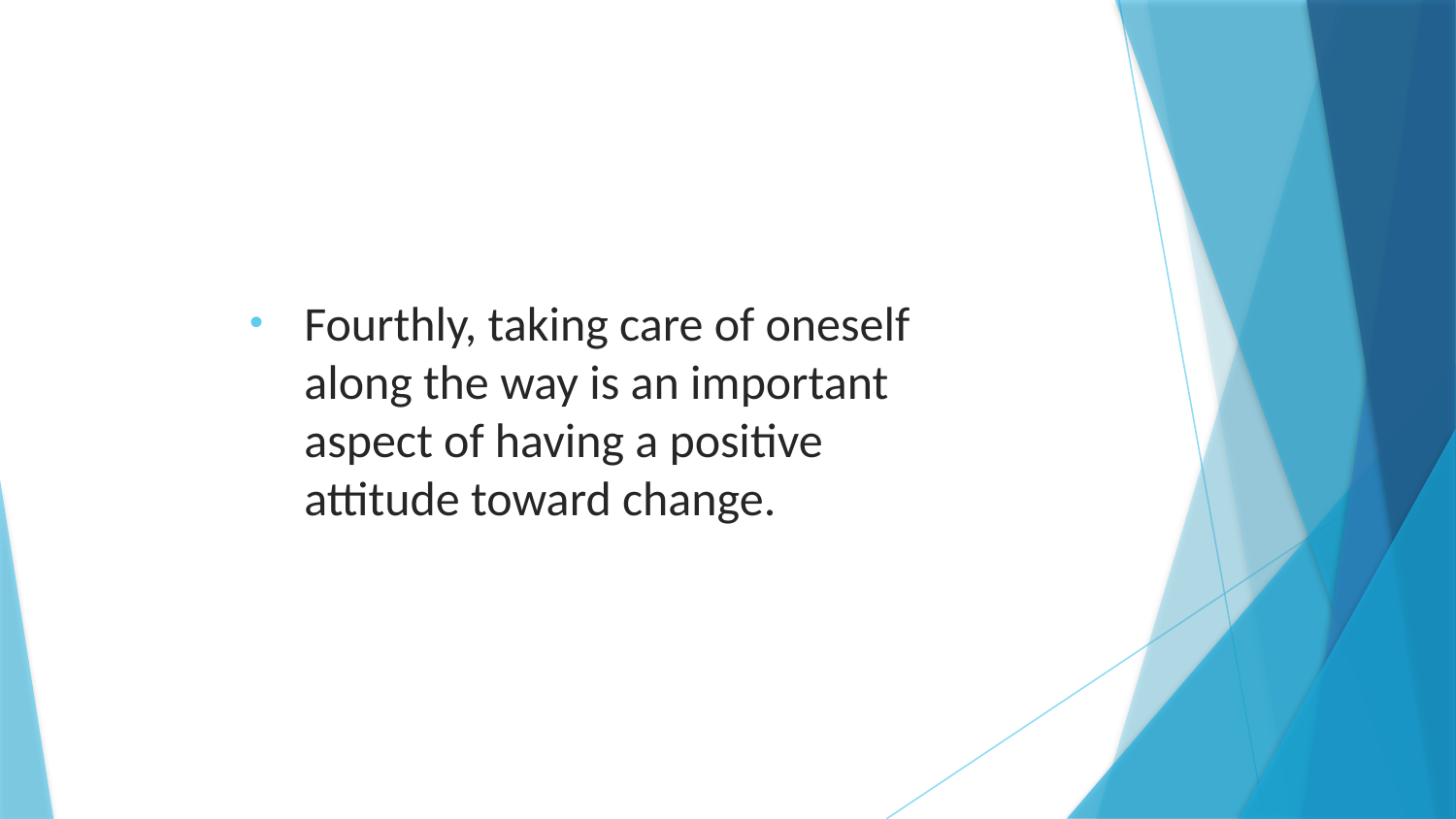

Fourthly, taking care of oneself along the way is an important aspect of having a positive attitude toward change.